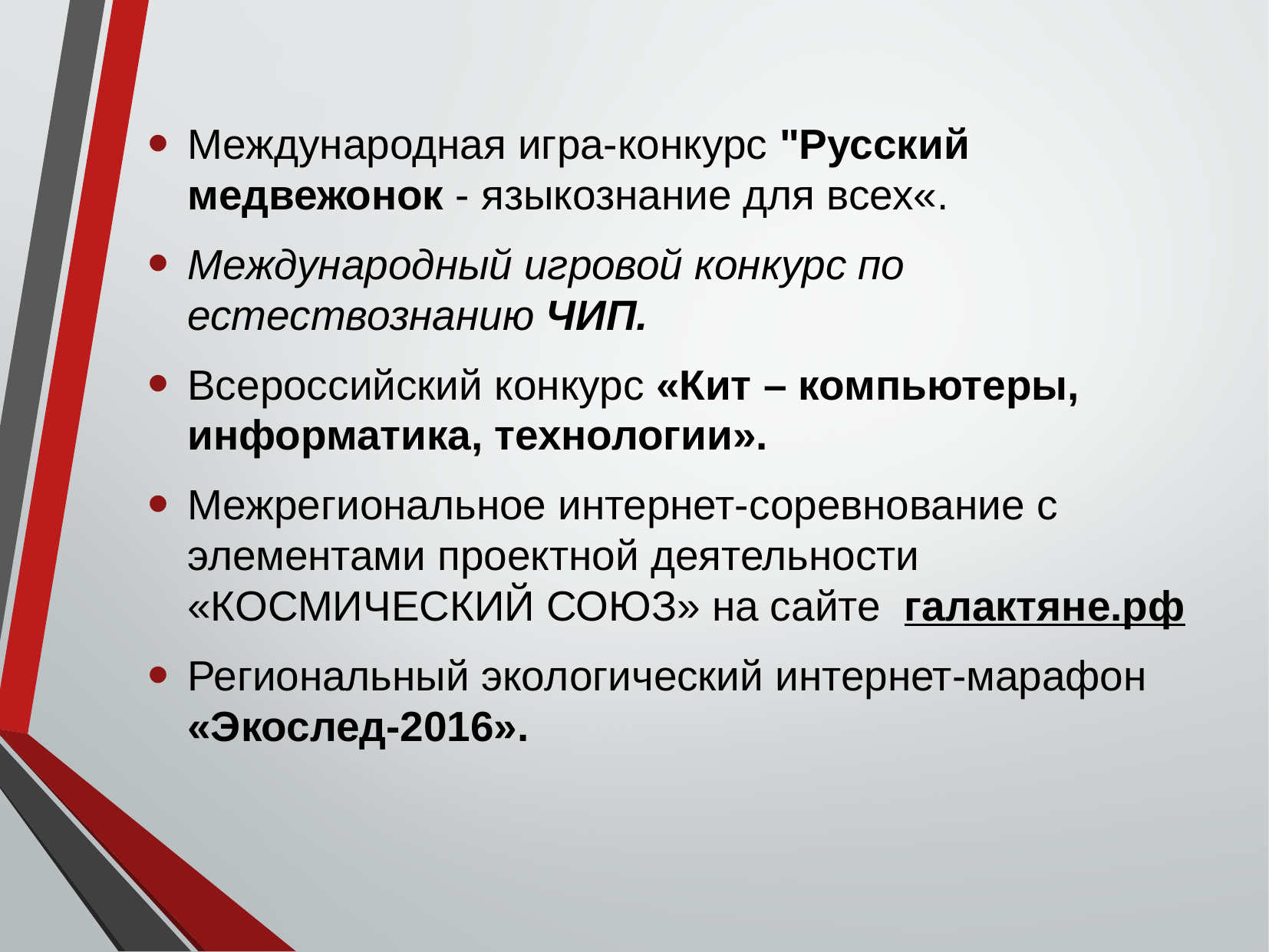

Международная игра-конкурс "Русский медвежонок - языкознание для всех«.
Международный игровой конкурс по естествознанию ЧИП.
Всероссийский конкурс «Кит – компьютеры, информатика, технологии».
Межрегиональное интернет-соревнование с элементами проектной деятельности
«КОСМИЧЕСКИЙ СОЮЗ» на сайте  галактяне.рф
Региональный экологический интернет-марафон «Экослед-2016».